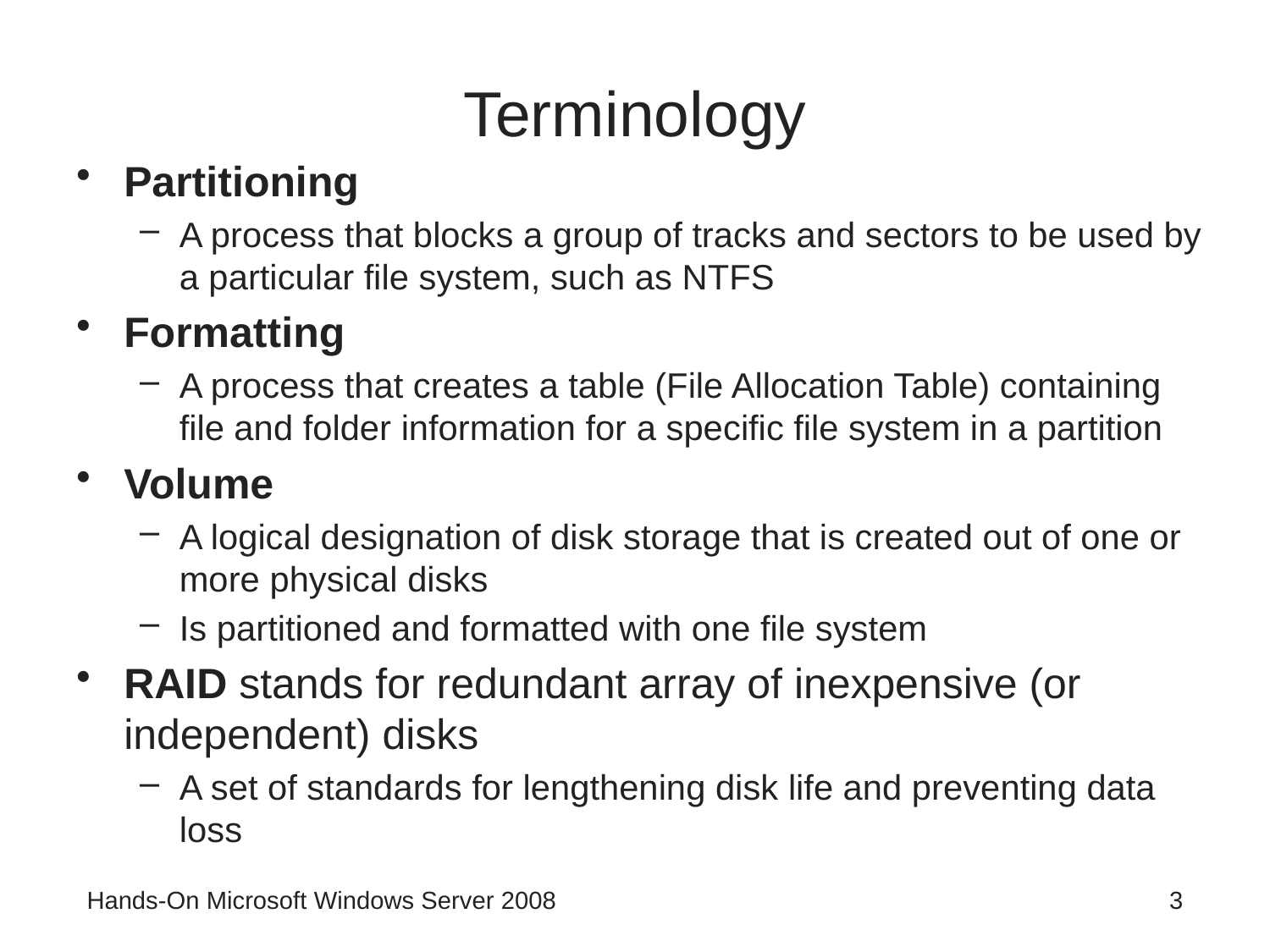

# Terminology
Partitioning
A process that blocks a group of tracks and sectors to be used by a particular file system, such as NTFS
Formatting
A process that creates a table (File Allocation Table) containing file and folder information for a specific file system in a partition
Volume
A logical designation of disk storage that is created out of one or more physical disks
Is partitioned and formatted with one file system
RAID stands for redundant array of inexpensive (or independent) disks
A set of standards for lengthening disk life and preventing data loss

Hands-On Microsoft Windows Server 2008
3